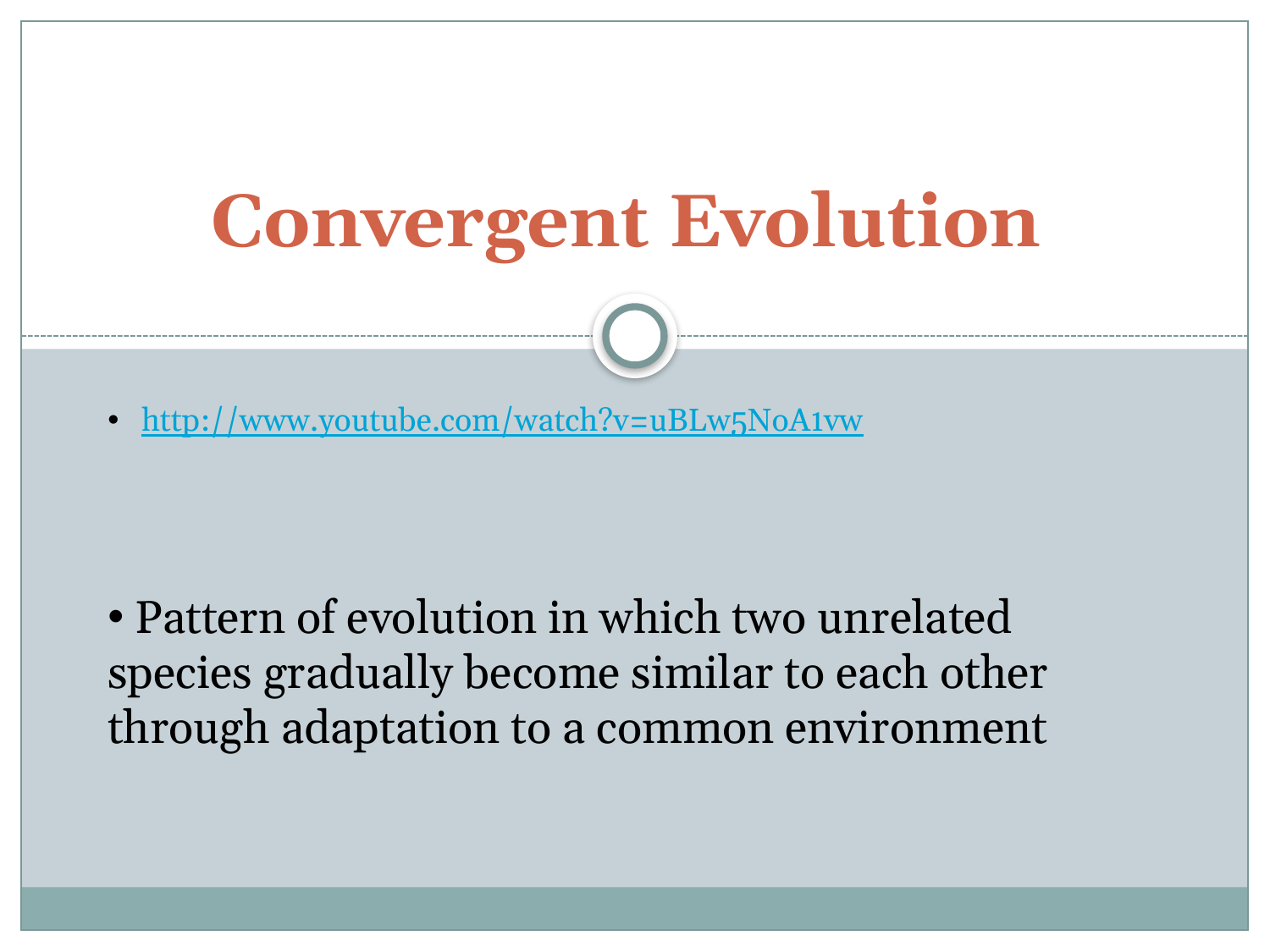

# Convergent Evolution
   http://www.youtube.com/watch?v=uBLw5NoA1vw

 Pattern of evolution in which two unrelated species gradually become similar to each other through adaptation to a common environment